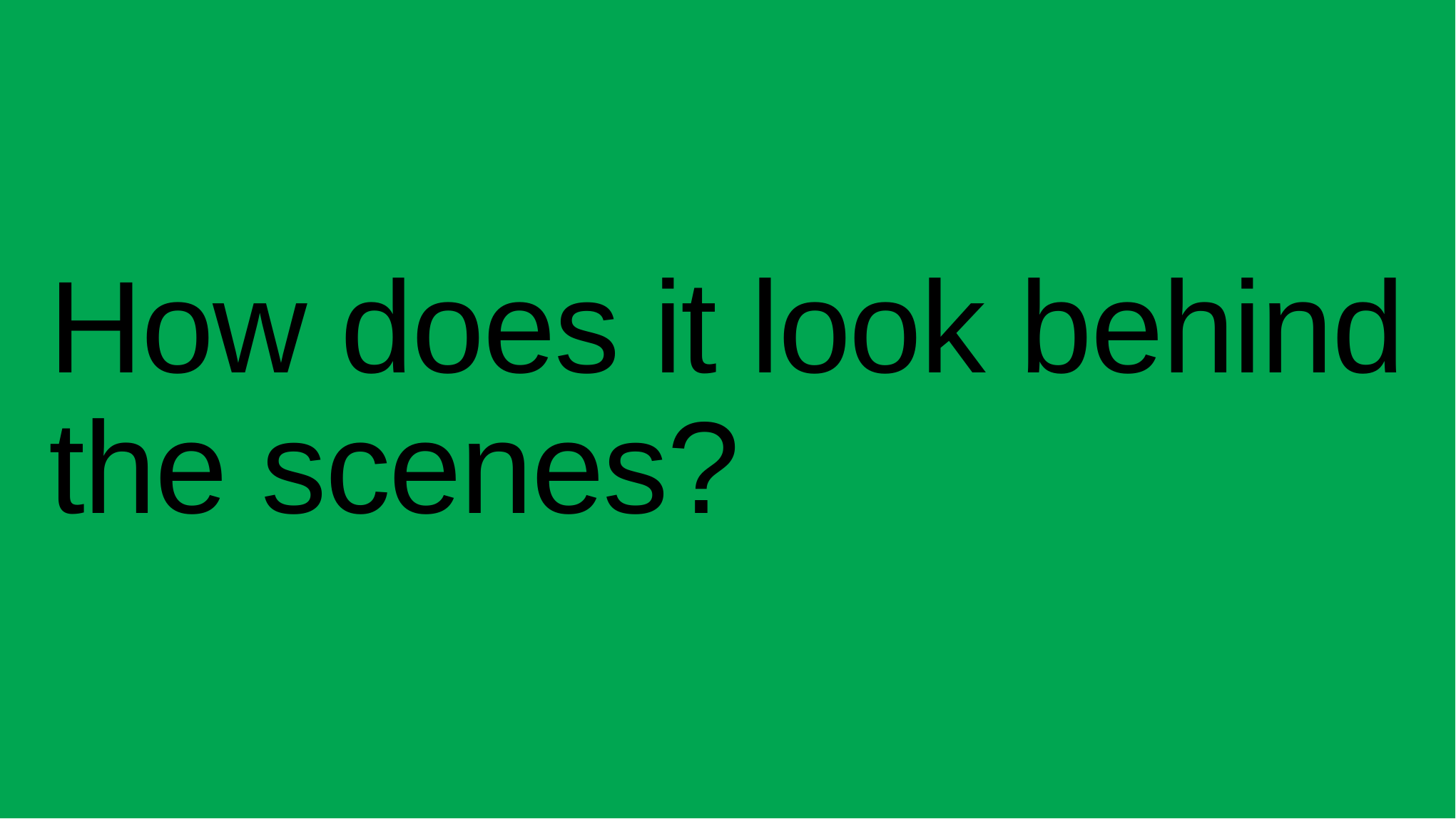

# How does it look behind the scenes?